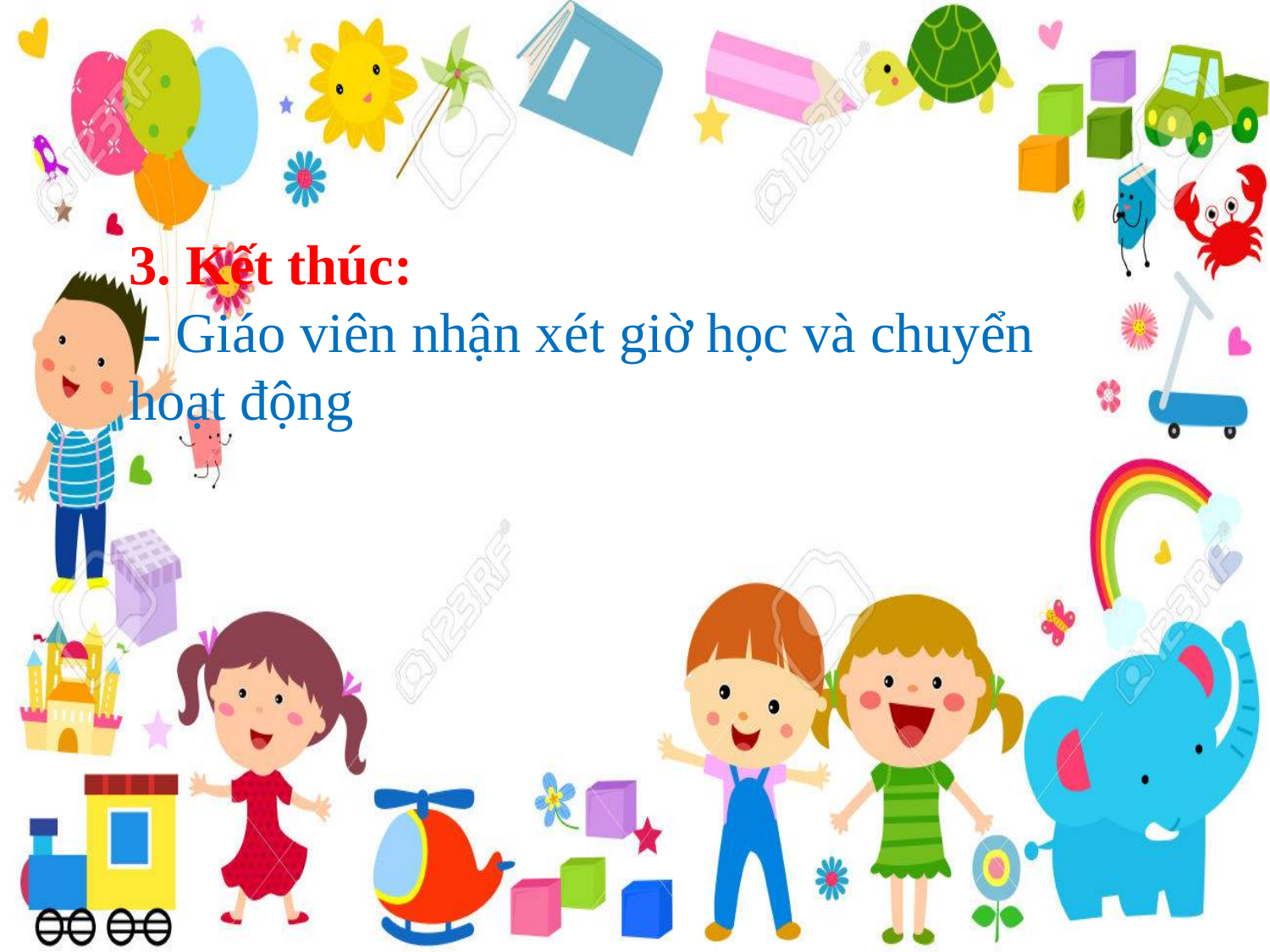

3. Kết thúc:
 - Giáo viên nhận xét giờ học và chuyển hoạt động